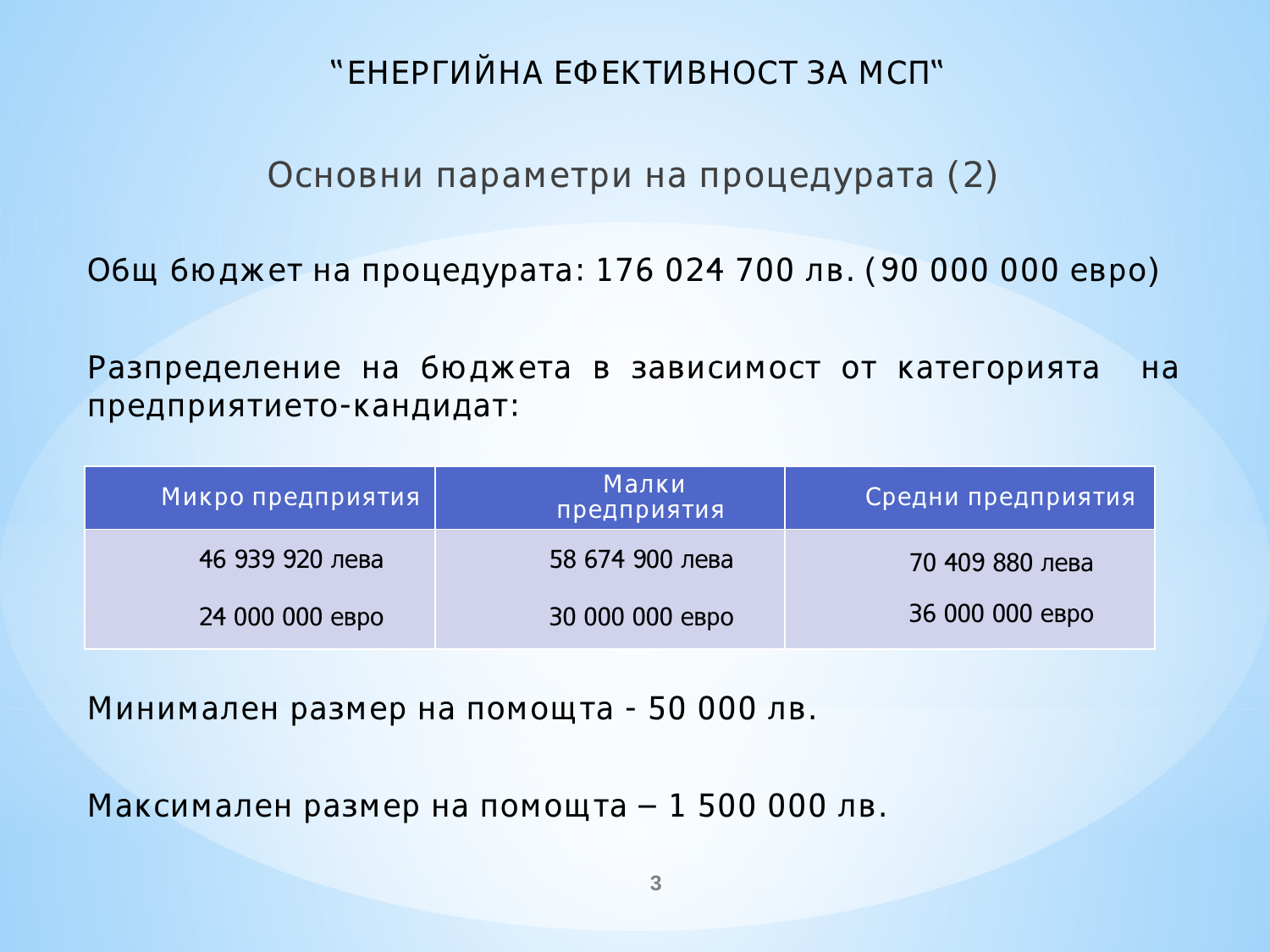

# “ЕНЕРГИЙНА ЕФЕКТИВНОСТ ЗА МСП“

Основни параметри на процедурата (2)

Общ бюджет на процедурата: 176 024 700 лв. (90 000 000 евро)

Разпределение на бюджета в зависимост от категорията  на предприятието-кандидат:

Минимален размер на помощта - 50 000 лв.

Максимален размер на помощта – 1 500 000 лв.

| Микро предприятия | Малки предприятия | Средни предприятия |
| --- | --- | --- |
| 46 939 920 лева 24 000 000 евро | 58 674 900 лева 30 000 000 евро | 70 409 880 лева 36 000 000 евро |
3